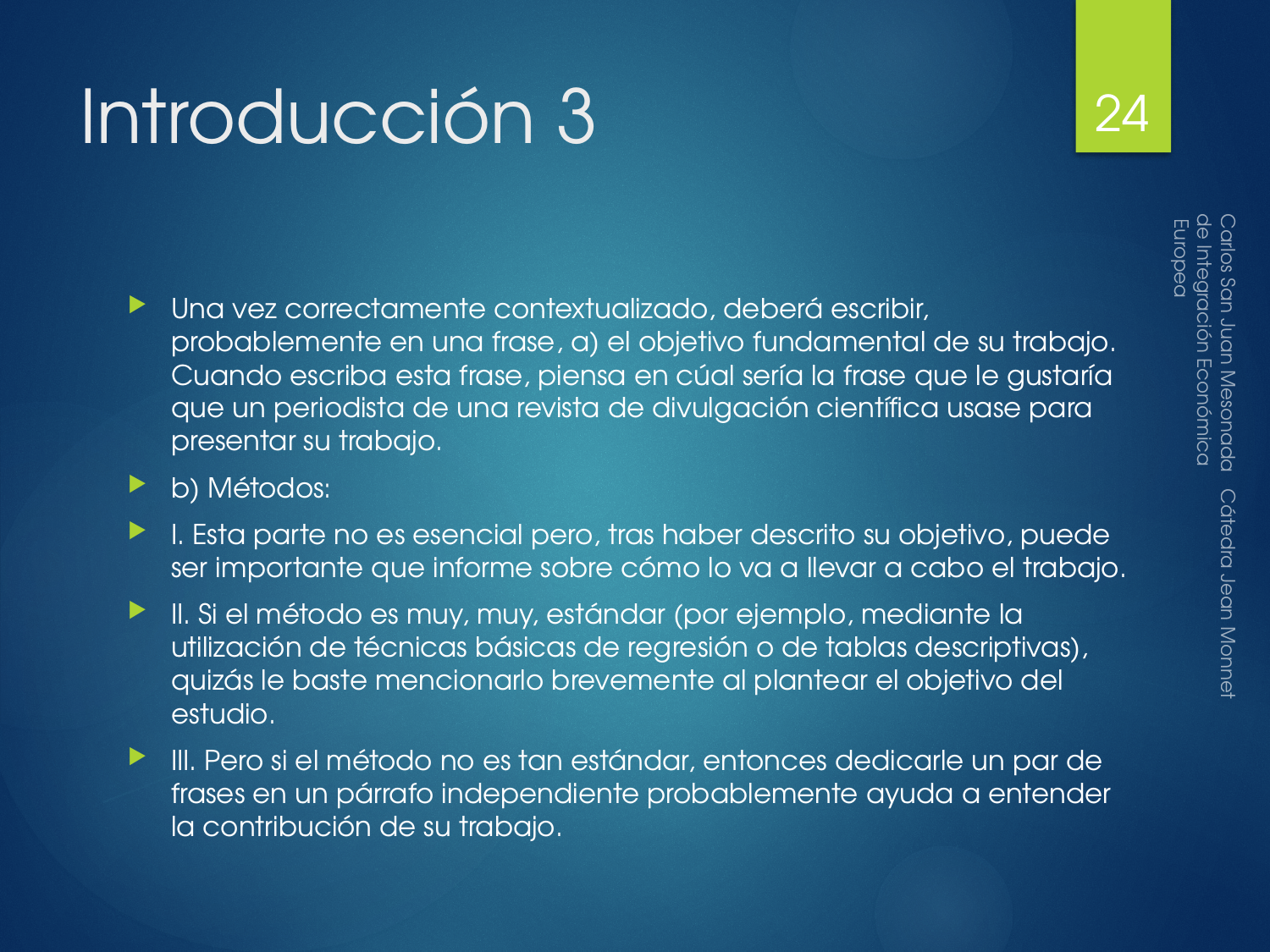

24
# Introducción 3
Una vez correctamente contextualizado, deberá escribir, probablemente en una frase, a) el objetivo fundamental de su trabajo. Cuando escriba esta frase, piensa en cúal sería la frase que le gustaría que un periodista de una revista de divulgación científica usase para presentar su trabajo.
b) Métodos:
I. Esta parte no es esencial pero, tras haber descrito su objetivo, puede ser importante que informe sobre cómo lo va a llevar a cabo el trabajo.
II. Si el método es muy, muy, estándar (por ejemplo, mediante la utilización de técnicas básicas de regresión o de tablas descriptivas), quizás le baste mencionarlo brevemente al plantear el objetivo del estudio.
III. Pero si el método no es tan estándar, entonces dedicarle un par de frases en un párrafo independiente probablemente ayuda a entender la contribución de su trabajo.
Carlos San Juan Mesonada   Cátedra Jean Monnet de Integración Económica
 Europea